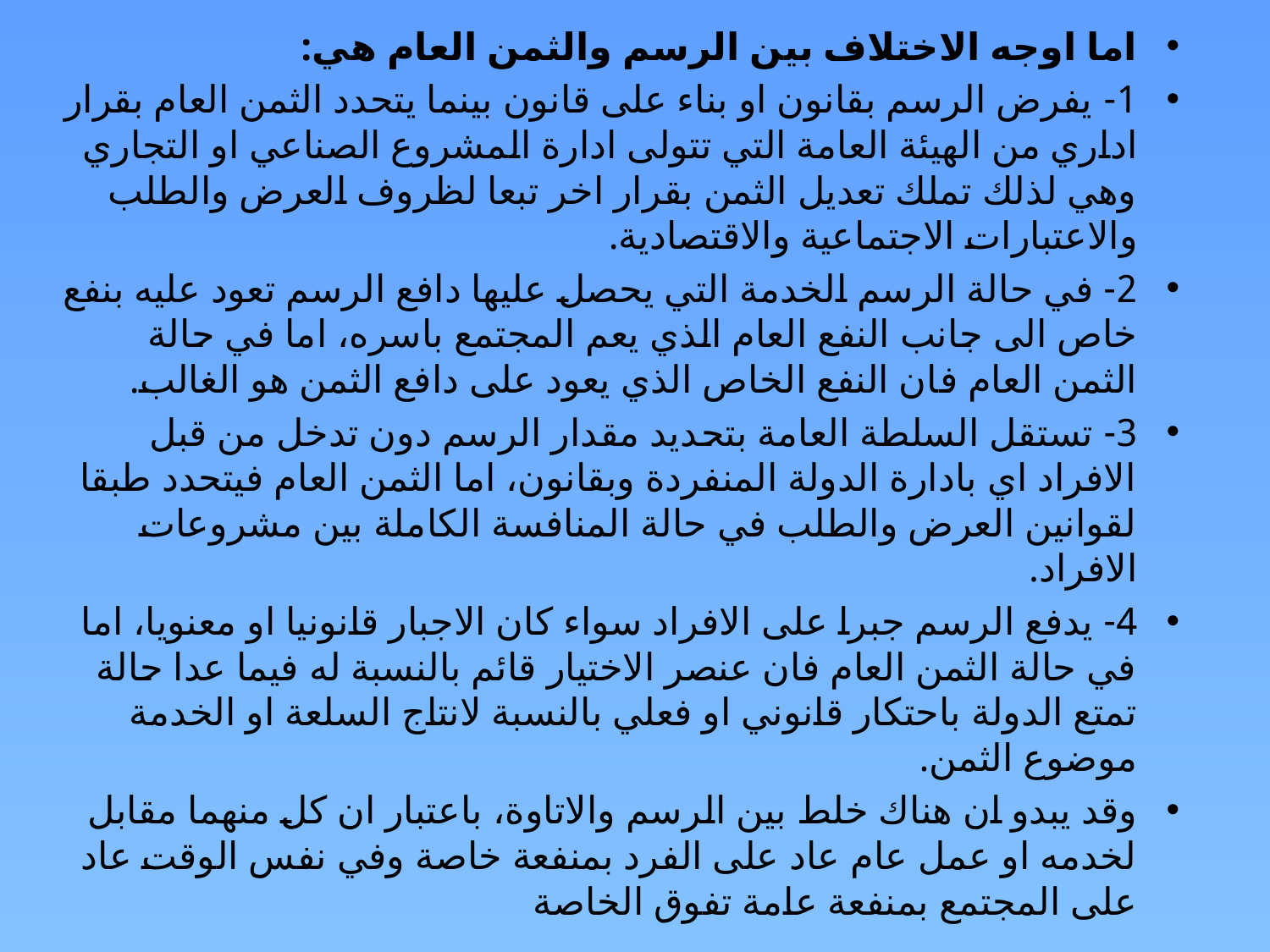

اما اوجه الاختلاف بين الرسم والثمن العام هي:
1- يفرض الرسم بقانون او بناء على قانون بينما يتحدد الثمن العام بقرار اداري من الهيئة العامة التي تتولى ادارة المشروع الصناعي او التجاري وهي لذلك تملك تعديل الثمن بقرار اخر تبعا لظروف العرض والطلب والاعتبارات الاجتماعية والاقتصادية.
2- في حالة الرسم الخدمة التي يحصل عليها دافع الرسم تعود عليه بنفع خاص الى جانب النفع العام الذي يعم المجتمع باسره، اما في حالة الثمن العام فان النفع الخاص الذي يعود على دافع الثمن هو الغالب.
3- تستقل السلطة العامة بتحديد مقدار الرسم دون تدخل من قبل الافراد اي بادارة الدولة المنفردة وبقانون، اما الثمن العام فيتحدد طبقا لقوانين العرض والطلب في حالة المنافسة الكاملة بين مشروعات الافراد.
4- يدفع الرسم جبرا على الافراد سواء كان الاجبار قانونيا او معنويا، اما في حالة الثمن العام فان عنصر الاختيار قائم بالنسبة له فيما عدا حالة تمتع الدولة باحتكار قانوني او فعلي بالنسبة لانتاج السلعة او الخدمة موضوع الثمن.
وقد يبدو ان هناك خلط بين الرسم والاتاوة، باعتبار ان كل منهما مقابل لخدمه او عمل عام عاد على الفرد بمنفعة خاصة وفي نفس الوقت عاد على المجتمع بمنفعة عامة تفوق الخاصة